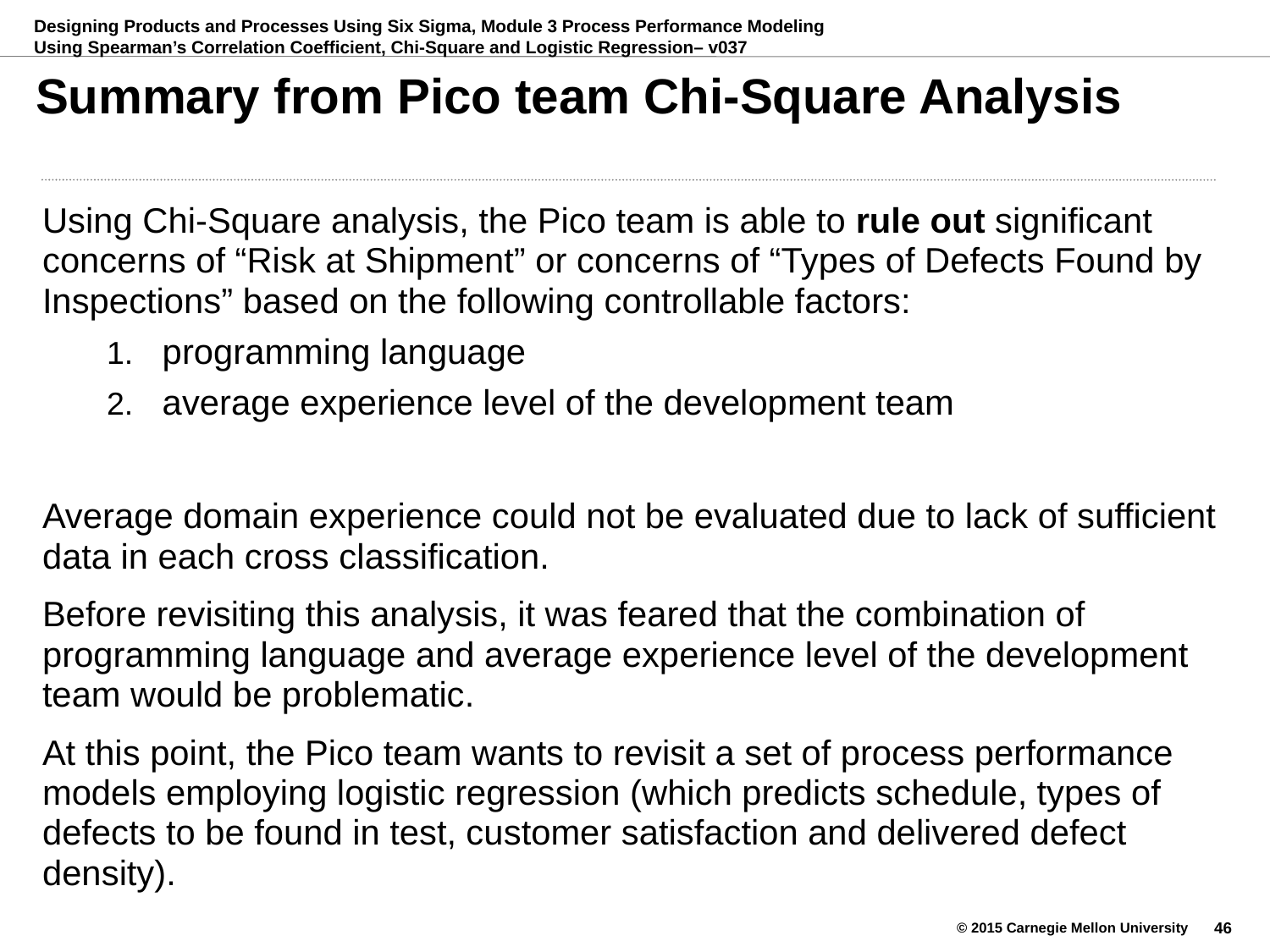

# Summary from Pico team Chi-Square Analysis
Using Chi-Square analysis, the Pico team is able to rule out significant concerns of “Risk at Shipment” or concerns of “Types of Defects Found by Inspections” based on the following controllable factors:
programming language
average experience level of the development team

Average domain experience could not be evaluated due to lack of sufficient data in each cross classification.
Before revisiting this analysis, it was feared that the combination of programming language and average experience level of the development team would be problematic.
At this point, the Pico team wants to revisit a set of process performance models employing logistic regression (which predicts schedule, types of defects to be found in test, customer satisfaction and delivered defect density).